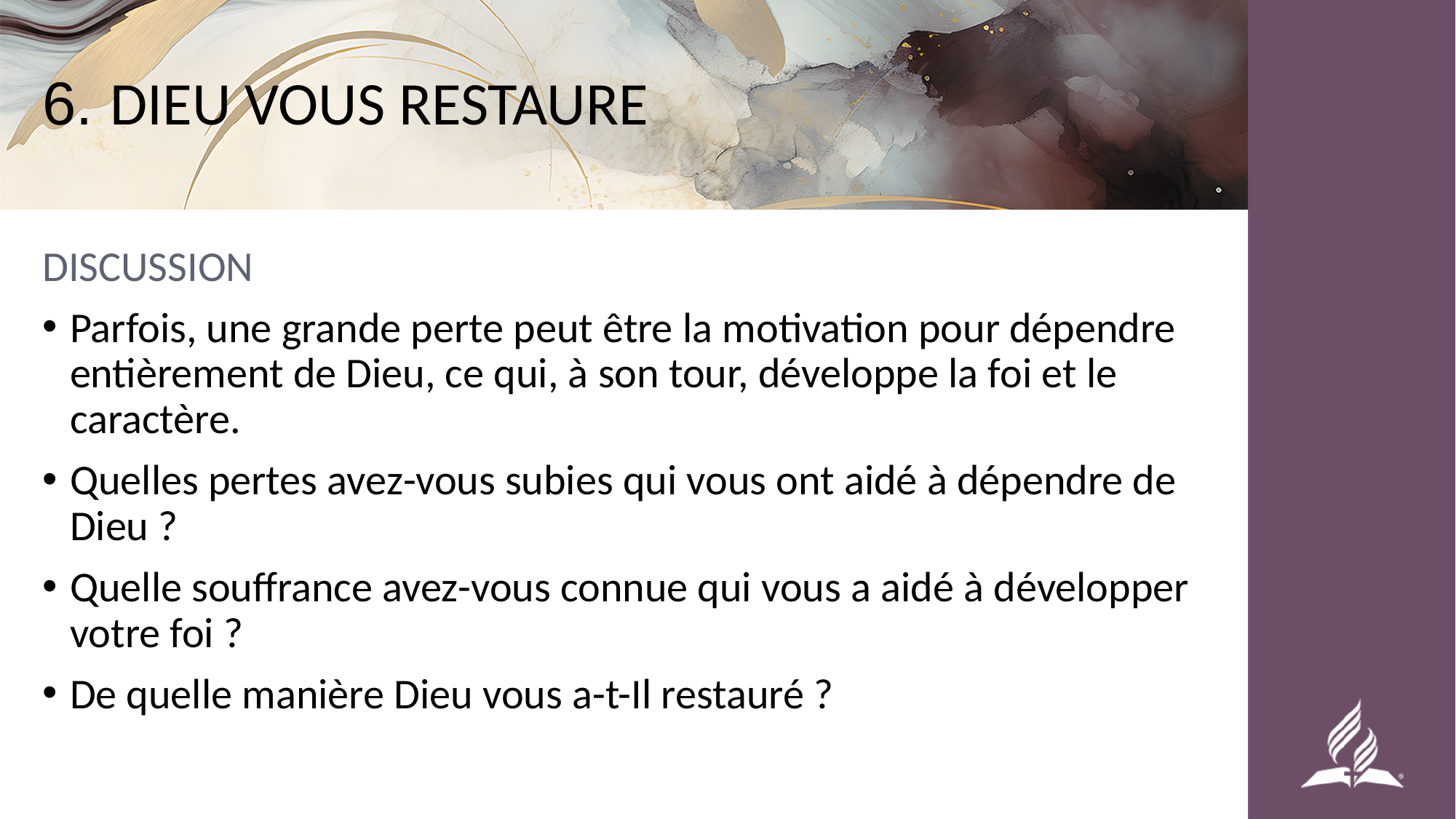

# 6. DIEU VOUS RESTAURE
DISCUSSION
Parfois, une grande perte peut être la motivation pour dépendre entièrement de Dieu, ce qui, à son tour, développe la foi et le caractère.
Quelles pertes avez-vous subies qui vous ont aidé à dépendre de Dieu ?
Quelle souffrance avez-vous connue qui vous a aidé à développer votre foi ?
De quelle manière Dieu vous a-t-Il restauré ?